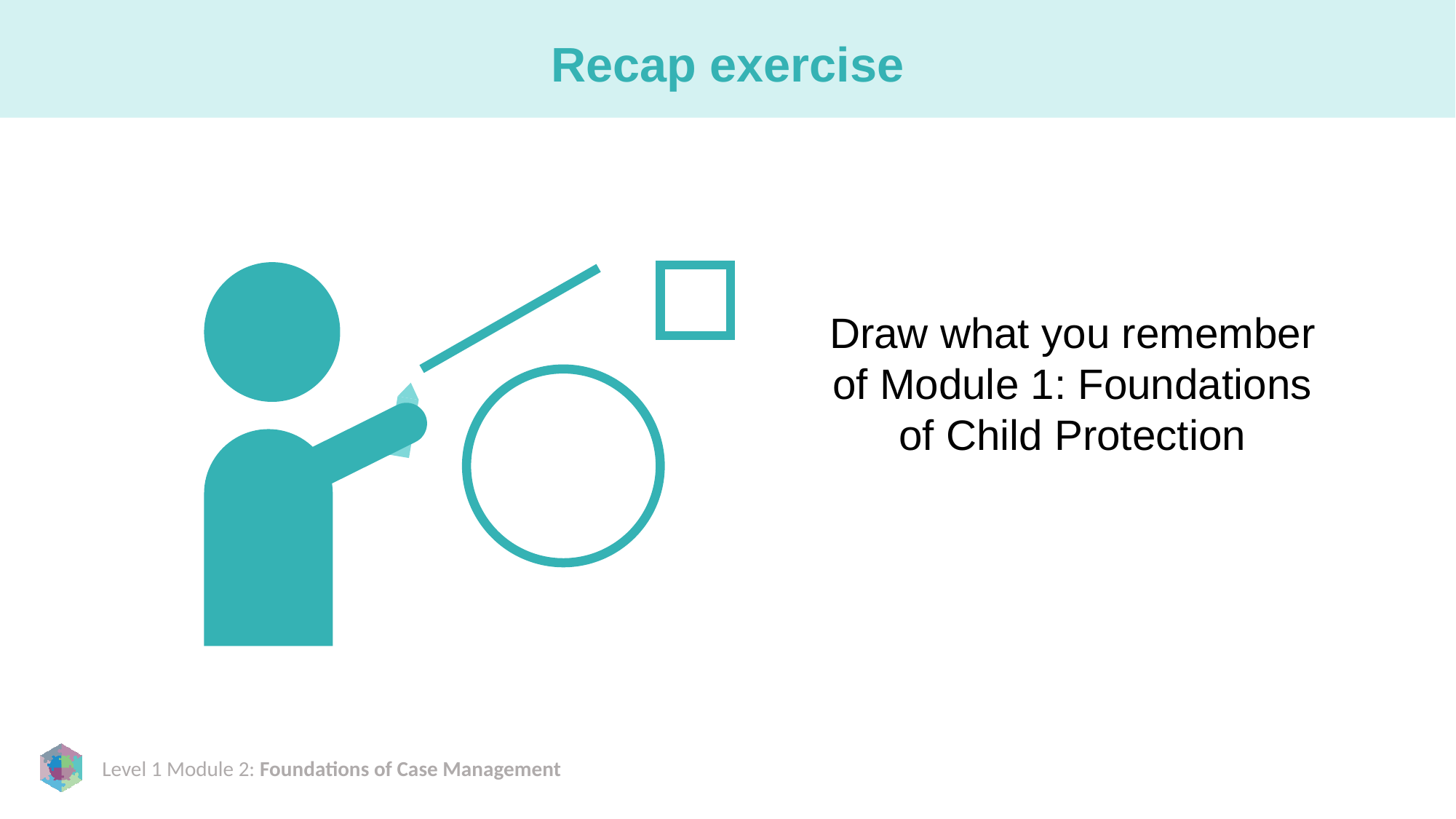

# Recap exercise

Draw what you remember of Module 1: Foundations of Child Protection